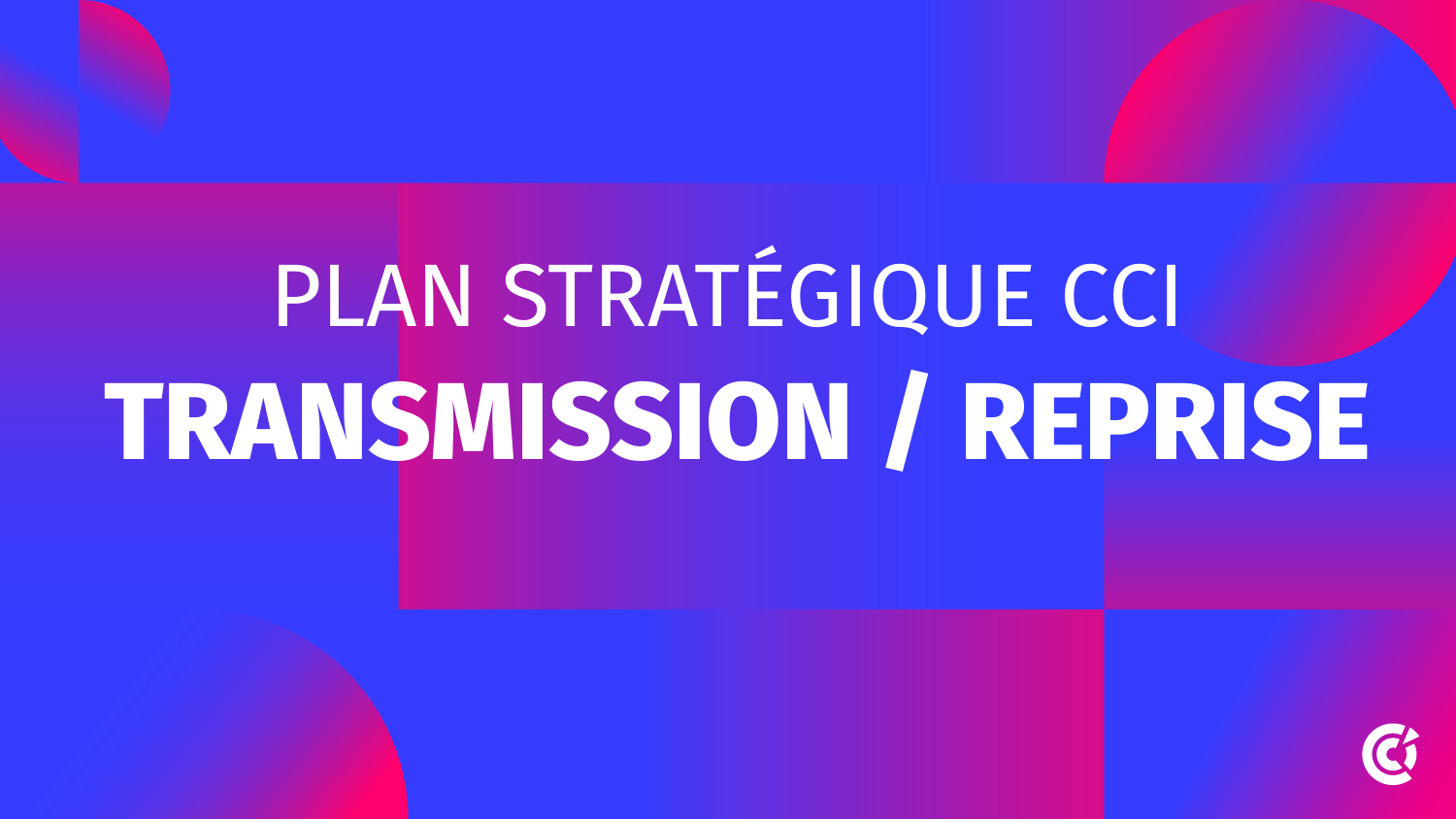

# Plan stratégique CCI
TRANSMISSION / REPRISE